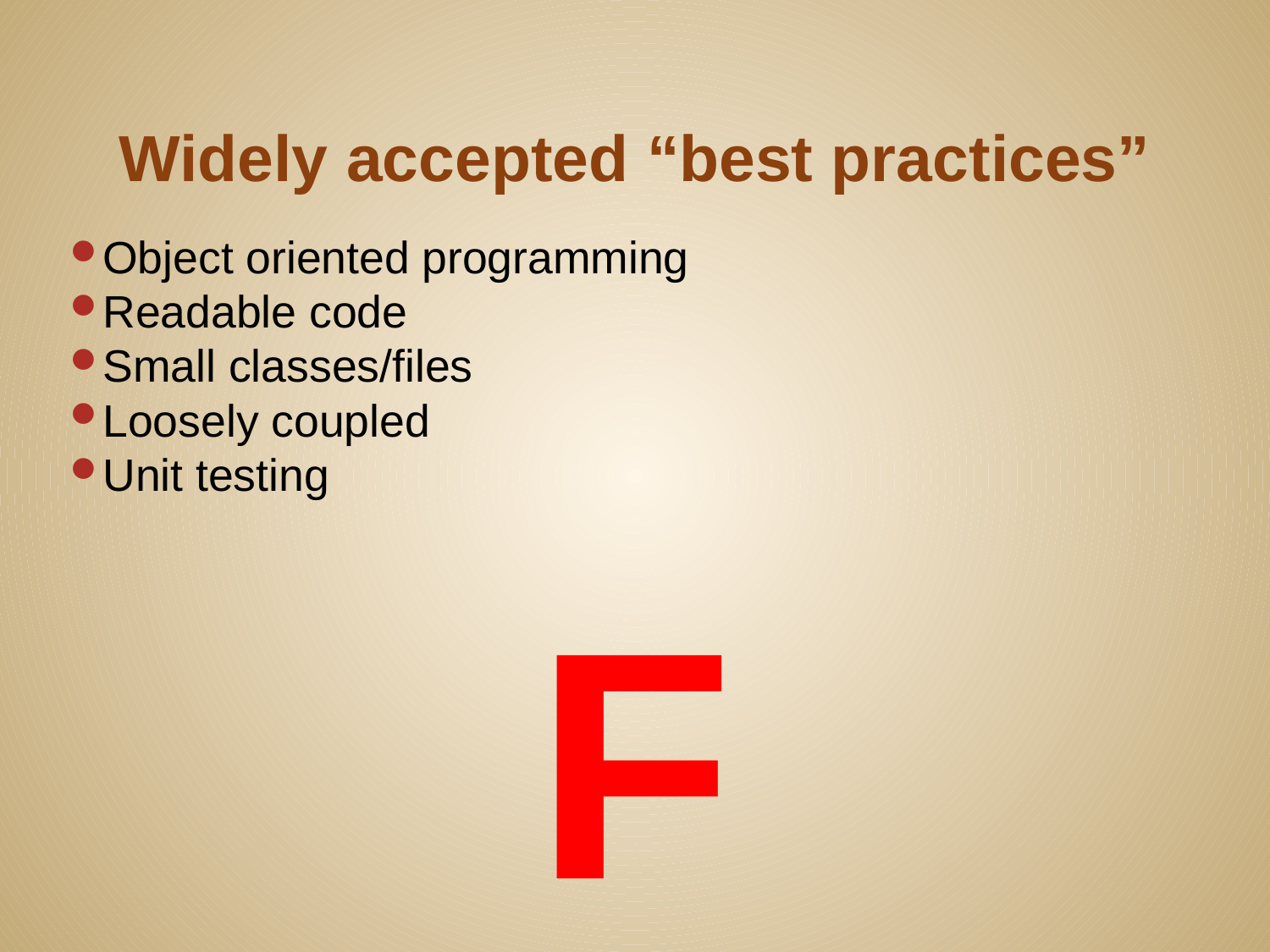

# Widely accepted “best practices”
Object oriented programming
Readable code
Small classes/files
Loosely coupled
Unit testing

F